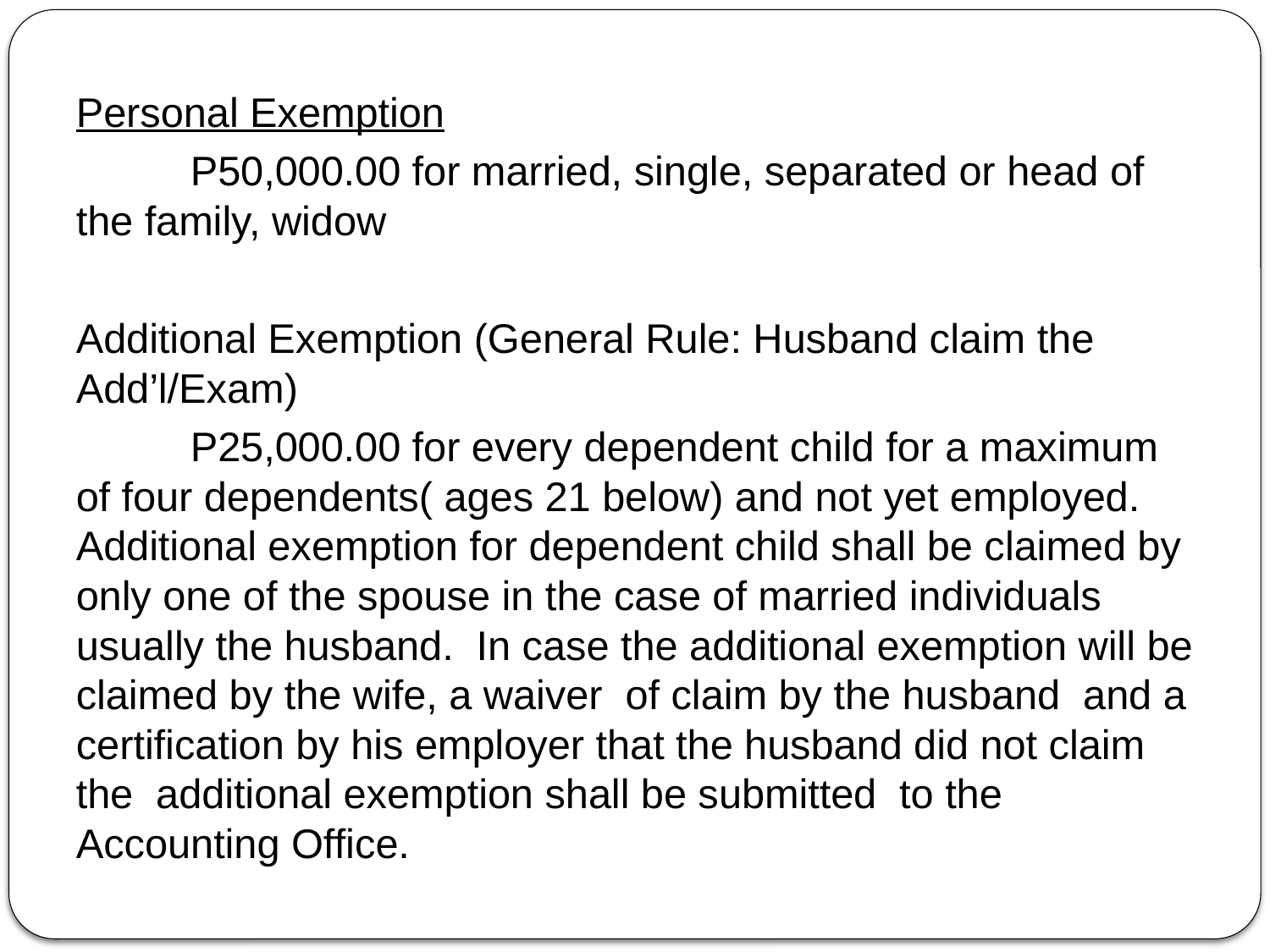

Personal Exemption
	P50,000.00 for married, single, separated or head of the family, widow

Additional Exemption (General Rule: Husband claim the Add’l/Exam)
	P25,000.00 for every dependent child for a maximum of four dependents( ages 21 below) and not yet employed.   Additional exemption for dependent child shall be claimed by only one of the spouse in the case of married individuals usually the husband.  In case the additional exemption will be claimed by the wife, a waiver  of claim by the husband  and a certification by his employer that the husband did not claim the  additional exemption shall be submitted  to the Accounting Office.